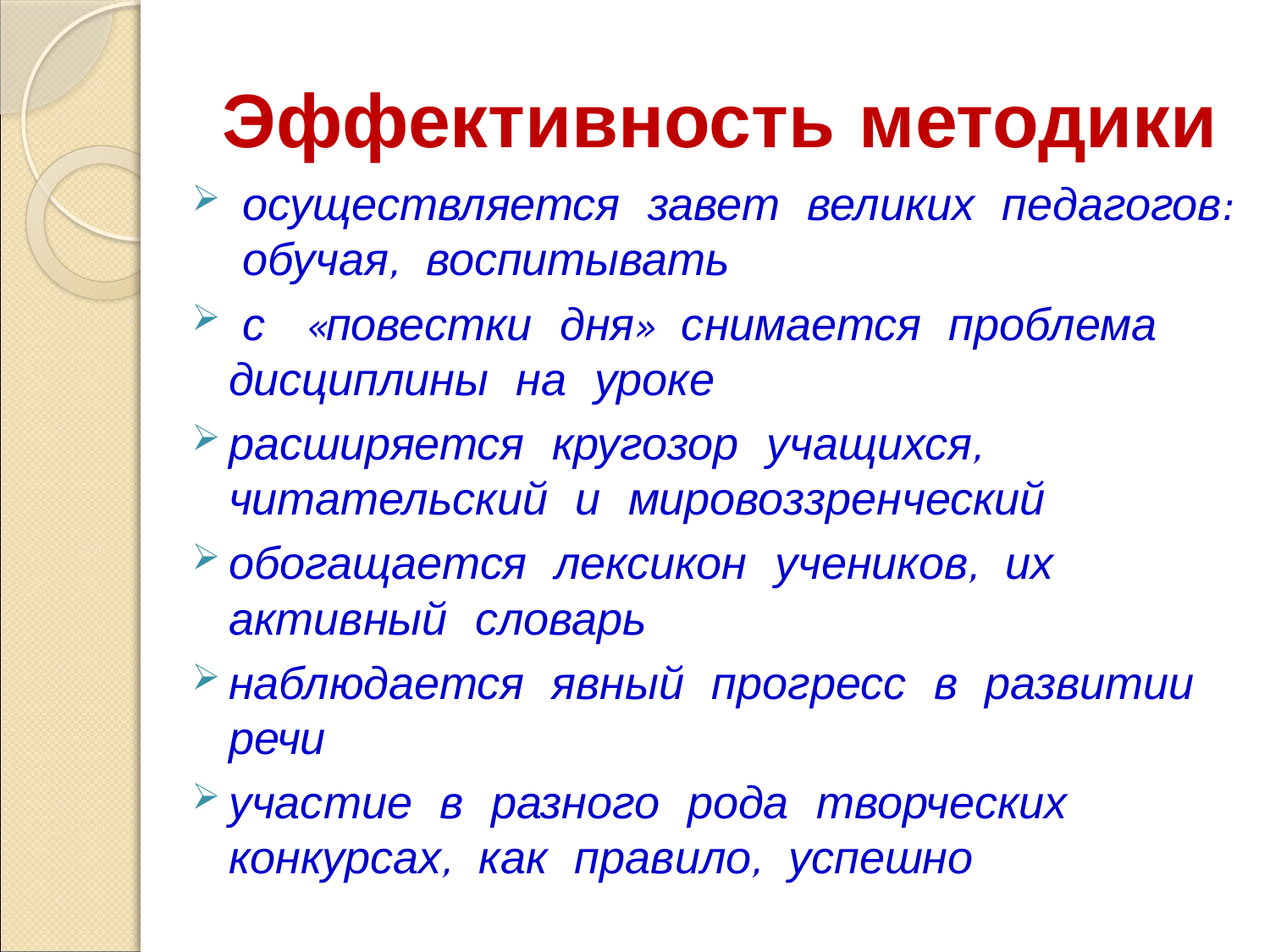

# Эффективность методики
 осуществляется  завет  великих  педагогов:  обучая,  воспитывать
 с   «повестки  дня»  снимается  проблема  дисциплины  на  уроке
расширяется  кругозор  учащихся,  читательский  и  мировоззренческий
обогащается  лексикон  учеников,  их  активный  словарь
наблюдается  явный  прогресс  в  развитии  речи
участие  в  разного  рода  творческих  конкурсах,  как  правило,  успешно